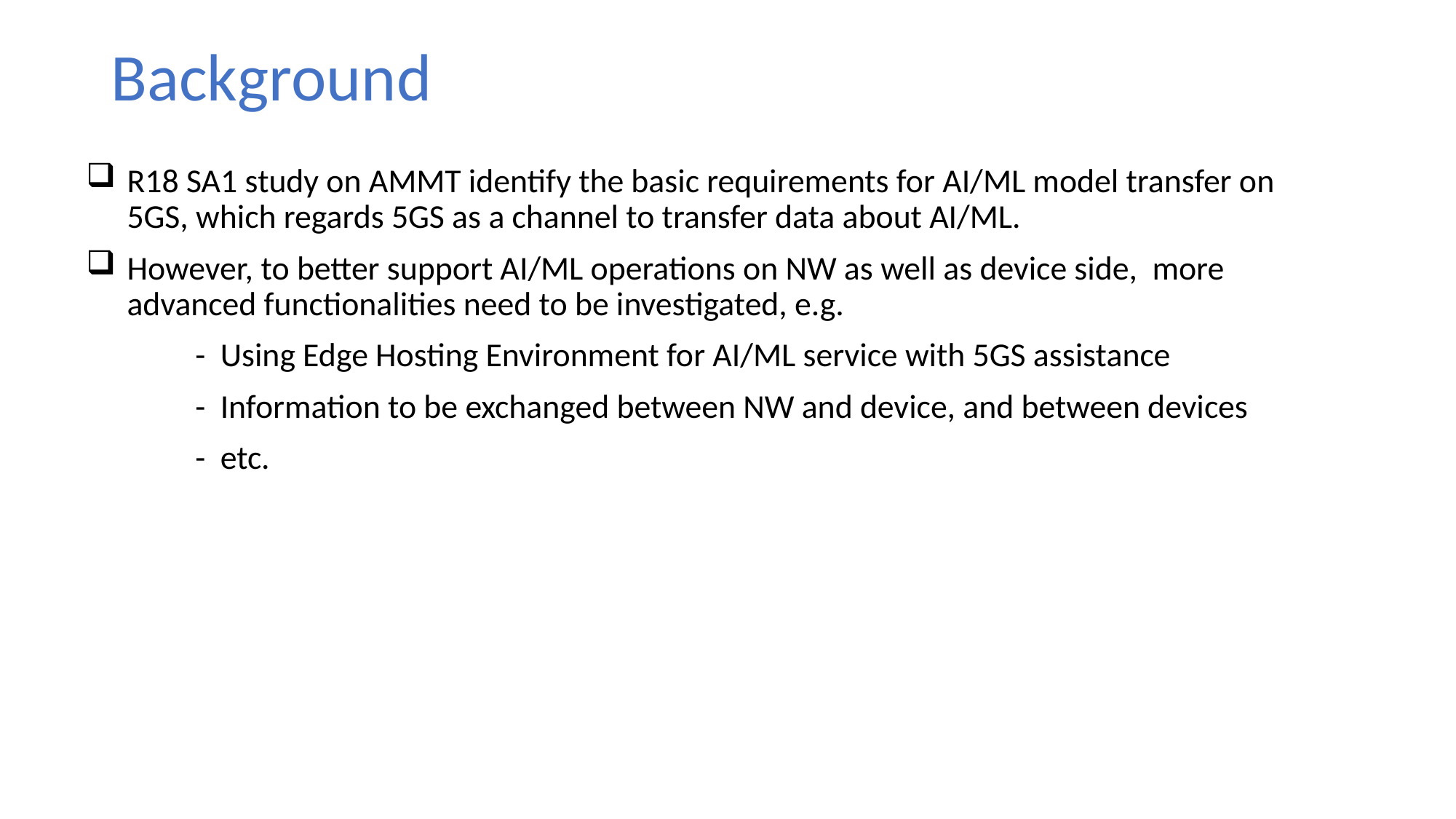

# Background
R18 SA1 study on AMMT identify the basic requirements for AI/ML model transfer on 5GS, which regards 5GS as a channel to transfer data about AI/ML.
However, to better support AI/ML operations on NW as well as device side,  more advanced functionalities need to be investigated, e.g.
	-  Using Edge Hosting Environment for AI/ML service with 5GS assistance
	-  Information to be exchanged between NW and device, and between devices
	-  etc.